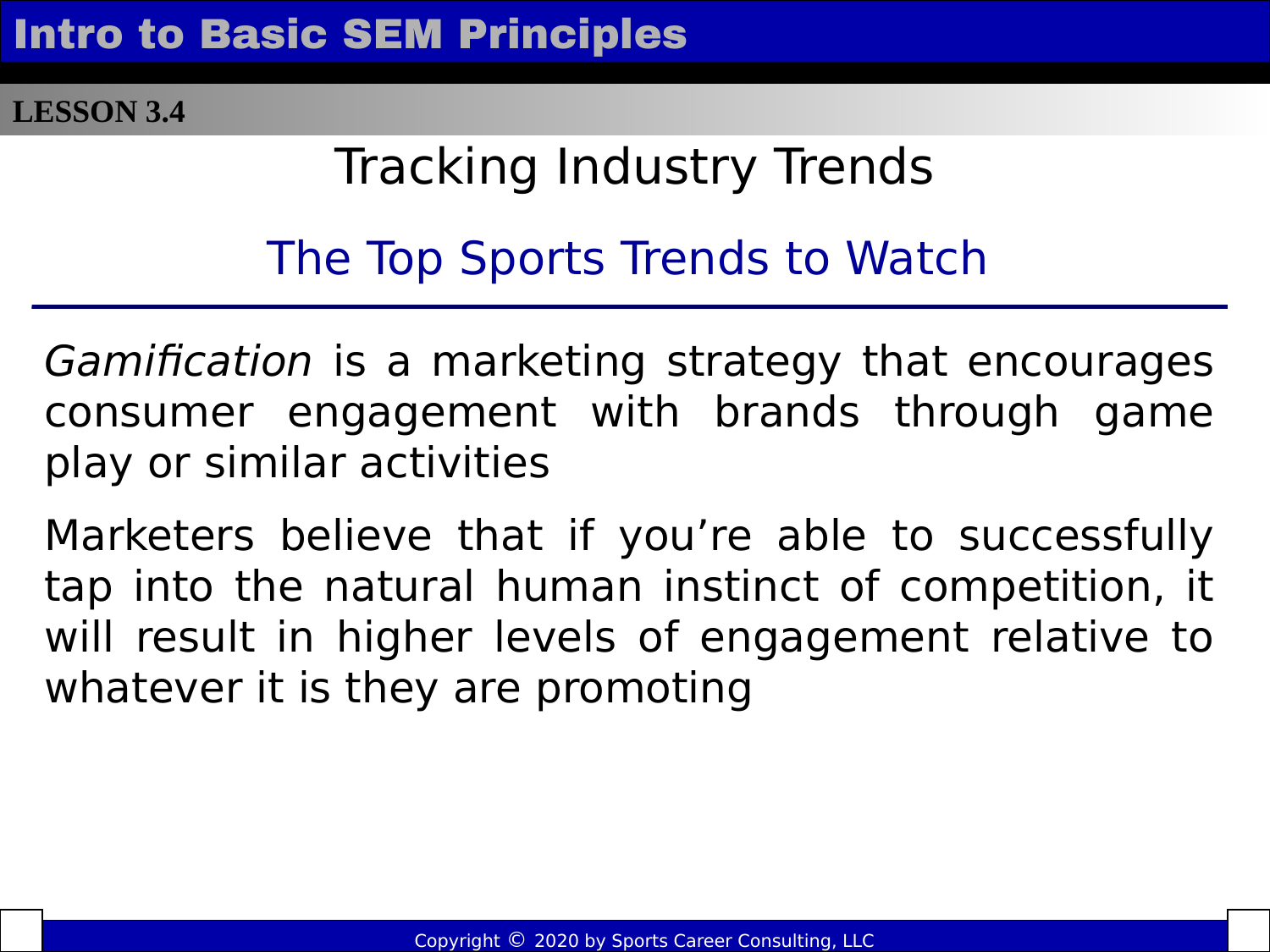

Intro to Basic SEM Principles
LESSON 3.4
Tracking Industry Trends
The Top Sports Trends to Watch

Gamification is a marketing strategy that encourages consumer engagement with brands through game play or similar activities
Marketers believe that if you’re able to successfully tap into the natural human instinct of competition, it will result in higher levels of engagement relative to whatever it is they are promoting
Copyright © 2020 by Sports Career Consulting, LLC